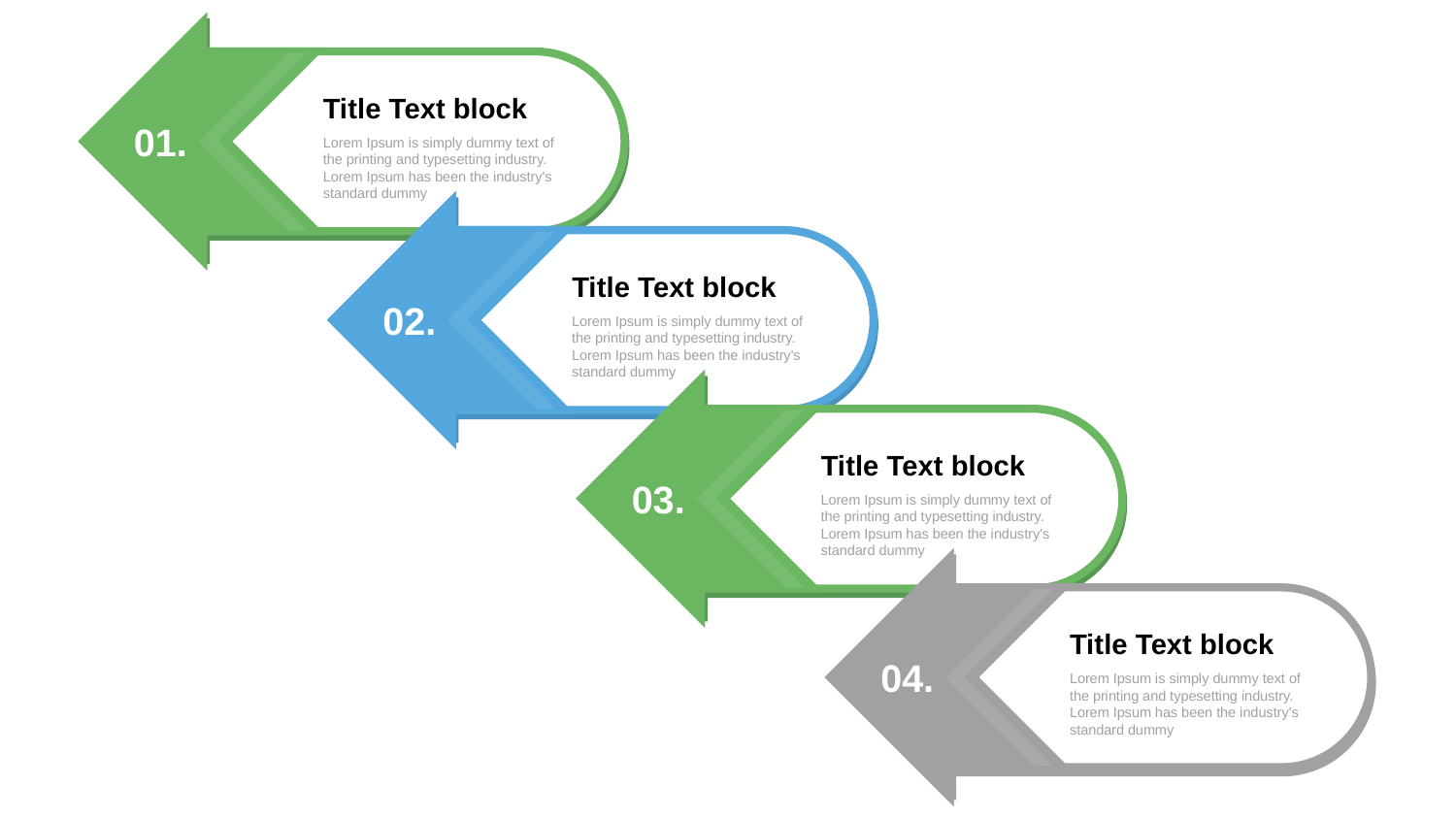

Title Text block
01.
Lorem Ipsum is simply dummy text of the printing and typesetting industry. Lorem Ipsum has been the industry's standard dummy

Title Text block
02.
Lorem Ipsum is simply dummy text of the printing and typesetting industry. Lorem Ipsum has been the industry's standard dummy

Title Text block
03.
Lorem Ipsum is simply dummy text of the printing and typesetting industry. Lorem Ipsum has been the industry's standard dummy

Title Text block
04.
Lorem Ipsum is simply dummy text of the printing and typesetting industry. Lorem Ipsum has been the industry's standard dummy